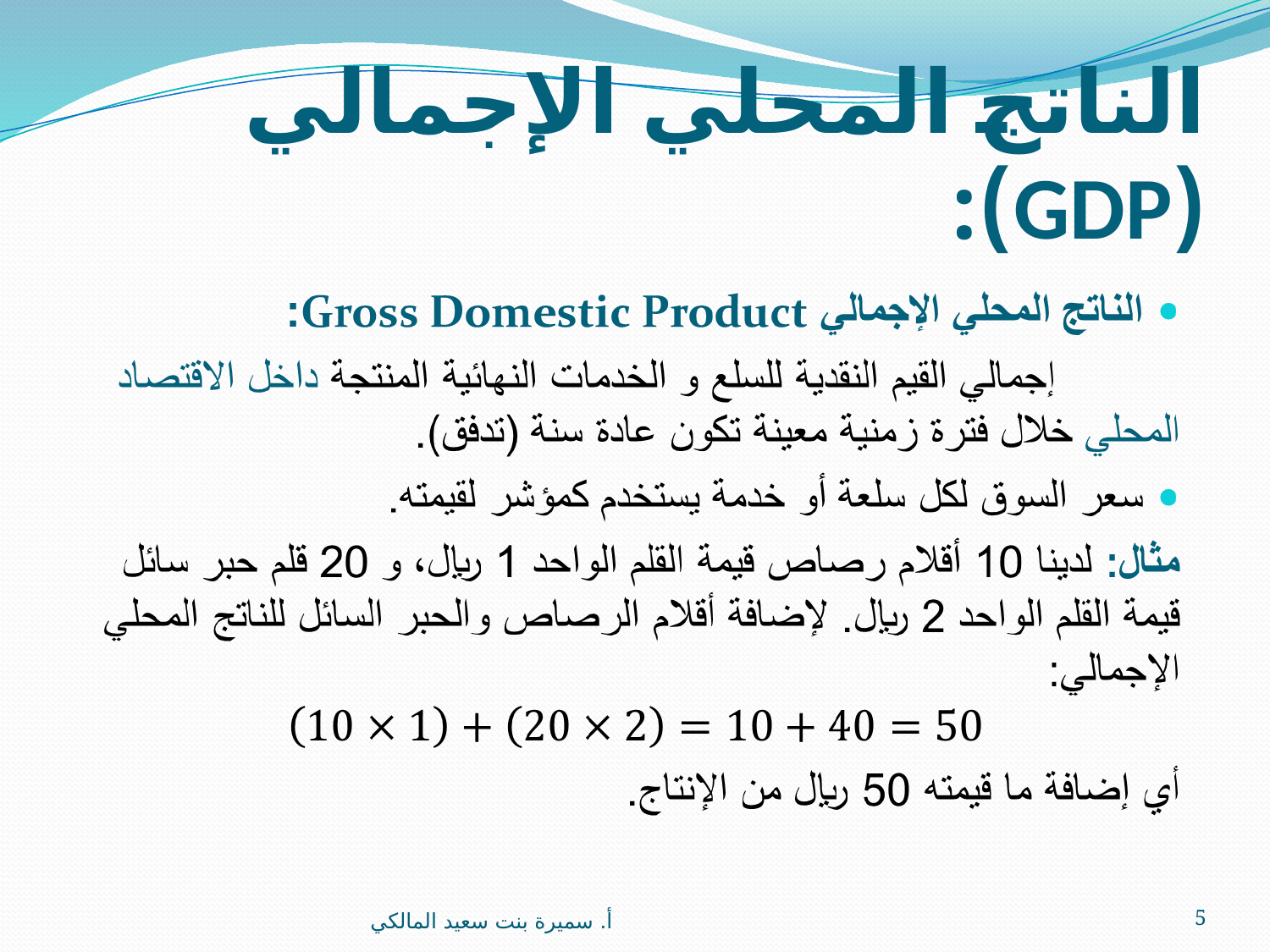

# الناتج المحلي الإجمالي (GDP):

أ. سميرة بنت سعيد المالكي
5